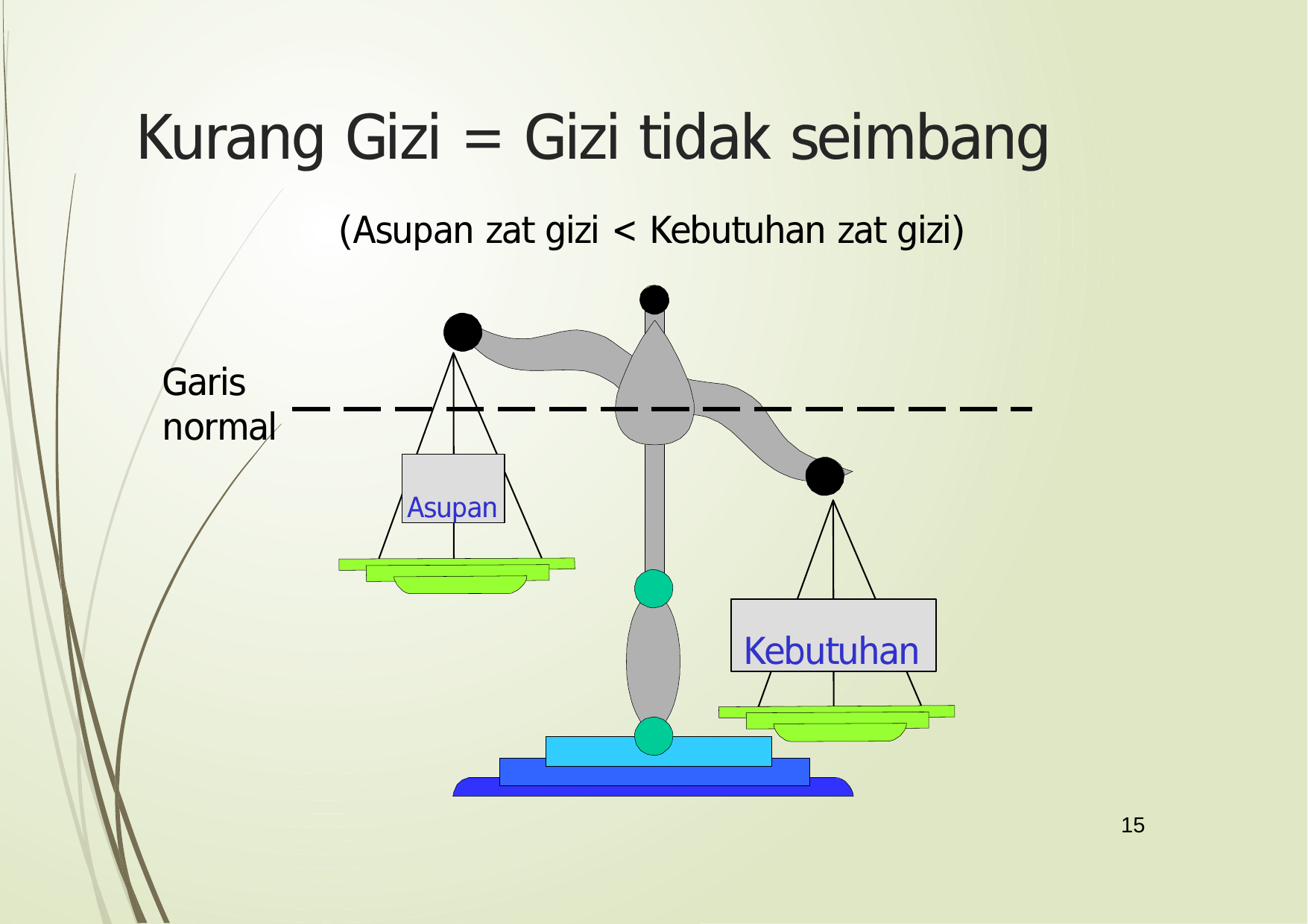

# Kurang Gizi = Gizi tidak seimbang
(Asupan zat gizi < Kebutuhan zat gizi)

Garis  normal

Asupan

Kebutuhan

15